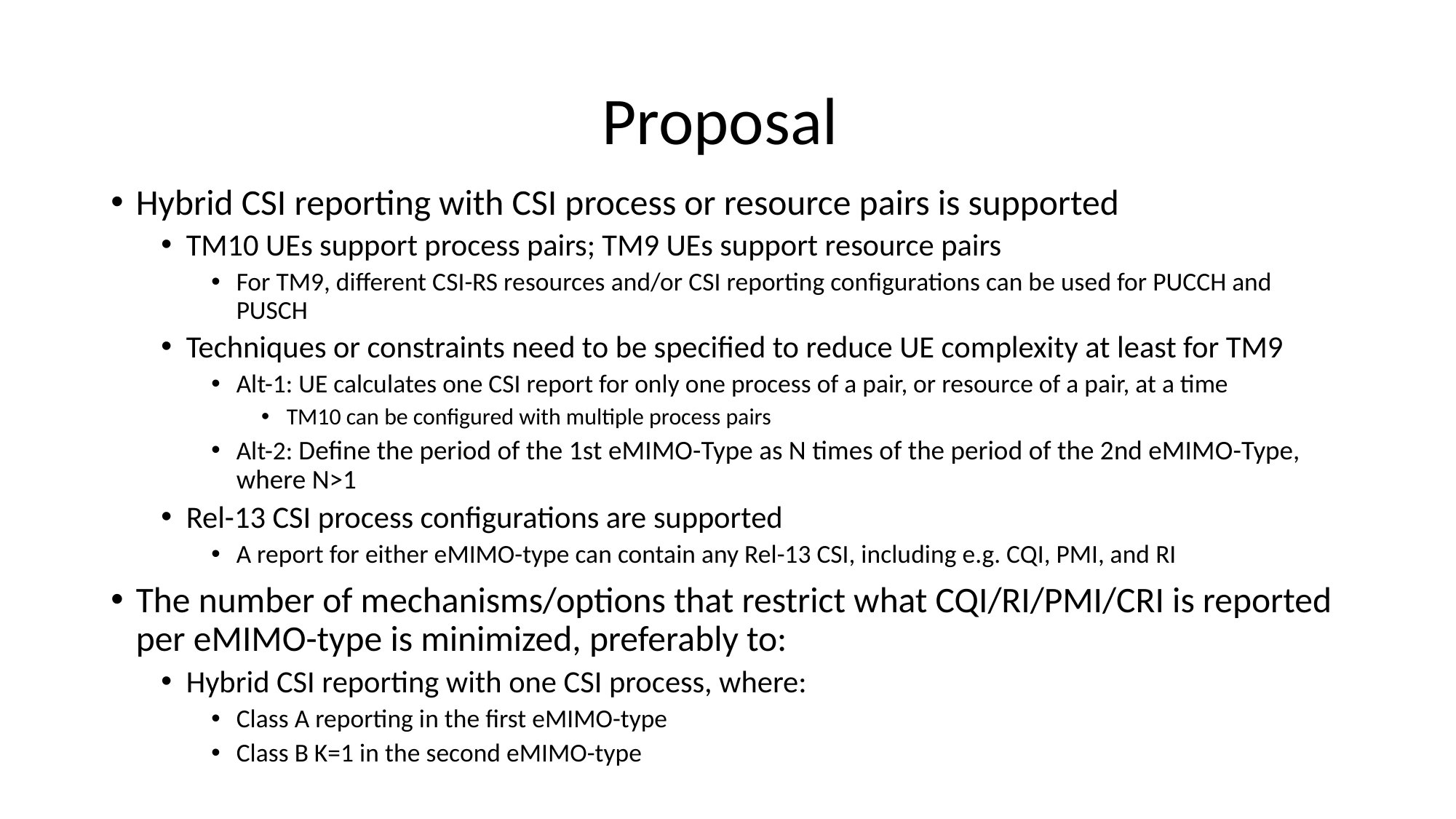

# Proposal
Hybrid CSI reporting with CSI process or resource pairs is supported
TM10 UEs support process pairs; TM9 UEs support resource pairs
For TM9, different CSI-RS resources and/or CSI reporting configurations can be used for PUCCH and PUSCH
Techniques or constraints need to be specified to reduce UE complexity at least for TM9
Alt-1: UE calculates one CSI report for only one process of a pair, or resource of a pair, at a time
TM10 can be configured with multiple process pairs
Alt-2: Define the period of the 1st eMIMO-Type as N times of the period of the 2nd eMIMO-Type, where N>1
Rel-13 CSI process configurations are supported
A report for either eMIMO-type can contain any Rel-13 CSI, including e.g. CQI, PMI, and RI
The number of mechanisms/options that restrict what CQI/RI/PMI/CRI is reported per eMIMO-type is minimized, preferably to:
Hybrid CSI reporting with one CSI process, where:
Class A reporting in the first eMIMO-type
Class B K=1 in the second eMIMO-type